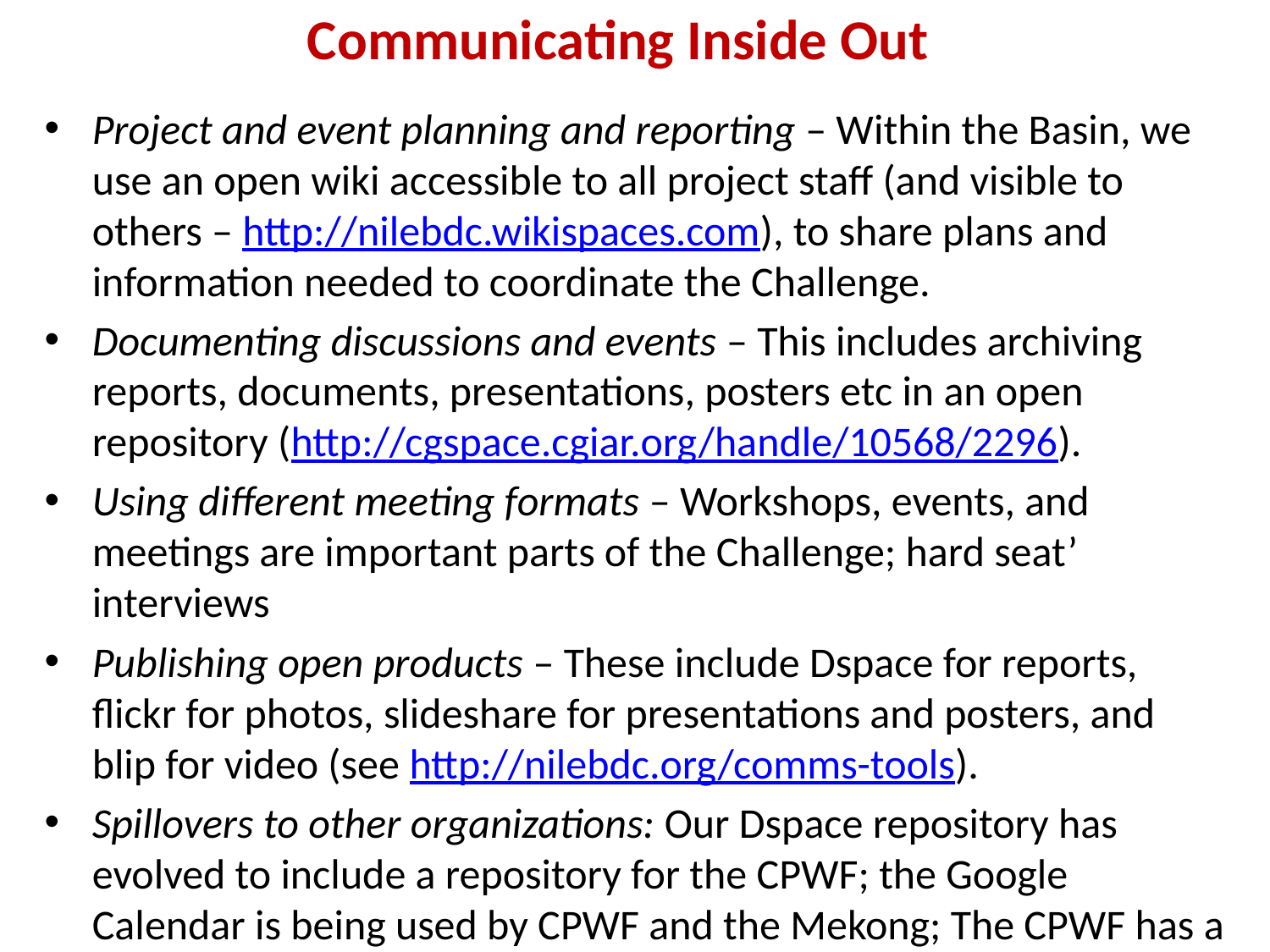

# Communicating Inside Out
Project and event planning and reporting – Within the Basin, we use an open wiki accessible to all project staff (and visible to others – http://nilebdc.wikispaces.com), to share plans and information needed to coordinate the Challenge.
Documenting discussions and events – This includes archiving reports, documents, presentations, posters etc in an open repository (http://cgspace.cgiar.org/handle/10568/2296).
Using different meeting formats – Workshops, events, and meetings are important parts of the Challenge; hard seat’ interviews
Publishing open products – These include Dspace for reports, flickr for photos, slideshare for presentations and posters, and blip for video (see http://nilebdc.org/comms-tools).
Spillovers to other organizations: Our Dspace repository has evolved to include a repository for the CPWF; the Google Calendar is being used by CPWF and the Mekong; The CPWF has a lively Yammer network; NBDC ‘model’ as a demonstration/discussion base for other ILRI projects